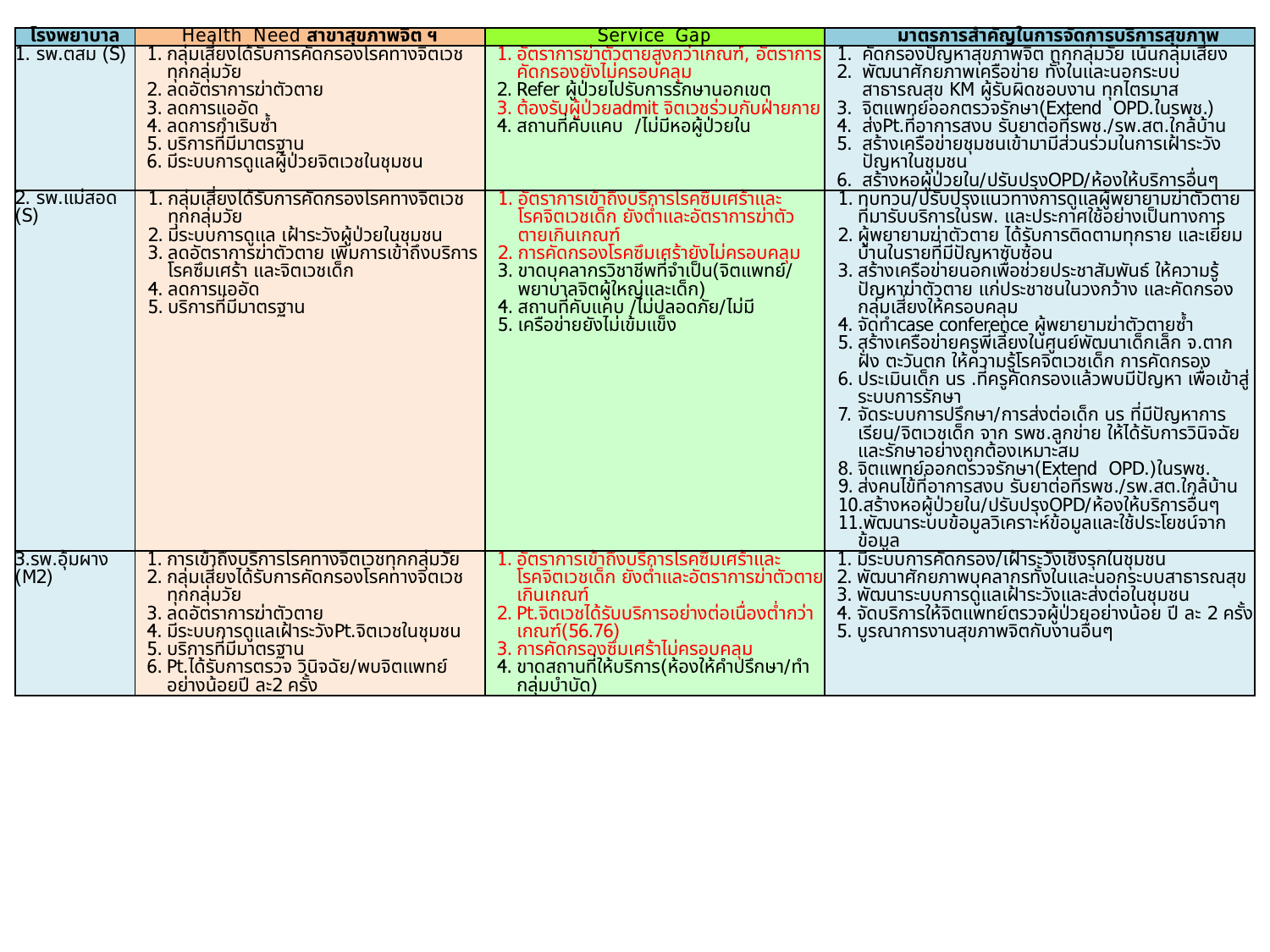

| โรงพยาบาล | Health Need สาขาสุขภาพจิต ฯ | Service Gap | มาตรการสำคัญในการจัดการบริการสุขภาพ |
| --- | --- | --- | --- |
| 1. รพ.ตสม (S) | กลุ่มเสี่ยงได้รับการคัดกรองโรคทางจิตเวชทุกกลุ่มวัย ลดอัตราการฆ่าตัวตาย ลดการแออัด ลดการกำเริบซ้ำ บริการที่มีมาตรฐาน มีระบบการดูแลผู้ป่วยจิตเวชในชุมชน | อัตราการฆ่าตัวตายสูงกว่าเกณฑ์, อัตราการคัดกรองยังไม่ครอบคลุม Refer ผู้ป่วยไปรับการรักษานอกเขต ต้องรับผู้ป่วยadmit จิตเวชร่วมกับฝ่ายกาย สถานที่คับแคบ /ไม่มีหอผู้ป่วยใน | คัดกรองปัญหาสุขภาพจิต ทุกกลุ่มวัย เน้นกลุ่มเสี่ยง พัฒนาศักยภาพเครือข่าย ทั้งในและนอกระบบสาธารณสุข KM ผู้รับผิดชอบงาน ทุกไตรมาส จิตแพทย์ออกตรวจรักษา(Extend OPD.ในรพช.) ส่งPt.ที่อาการสงบ รับยาต่อที่รพช./รพ.สต.ใกล้บ้าน สร้างเครือข่ายชุมชนเข้ามามีส่วนร่วมในการเฝ้าระวังปัญหาในชุมชน สร้างหอผู้ป่วยใน/ปรับปรุงOPD/ห้องให้บริการอื่นๆ |
| 2. รพ.แม่สอด (S) | กลุ่มเสี่ยงได้รับการคัดกรองโรคทางจิตเวชทุกกลุ่มวัย มีระบบการดูแล เฝ้าระวังผู้ป่วยในชุมชน ลดอัตราการฆ่าตัวตาย เพิ่มการเข้าถึงบริการ โรคซึมเศร้า และจิตเวชเด็ก ลดการแออัด บริการที่มีมาตรฐาน | อัตราการเข้าถึงบริการโรคซึมเศร้าและโรคจิตเวชเด็ก ยังต่ำและอัตราการฆ่าตัวตายเกินเกณฑ์ การคัดกรองโรคซึมเศร้ายังไม่ครอบคลุม ขาดบุคลากรวิชาชีพที่จำเป็น(จิตแพทย์/พยาบาลจิตผู้ใหญ่และเด็ก) สถานที่คับแคบ /ไม่ปลอดภัย/ไม่มี เครือข่ายยังไม่เข้มแข็ง | ทบทวน/ปรับปรุงแนวทางการดูแลผู้พยายามฆ่าตัวตายที่มารับบริการในรพ. และประกาศใช้อย่างเป็นทางการ ผู้พยายามฆ่าตัวตาย ได้รับการติดตามทุกราย และเยี่ยมบ้านในรายที่มีปัญหาซับซ้อน สร้างเครือข่ายนอกเพื่อช่วยประชาสัมพันธ์ ให้ความรู้ ปัญหาฆ่าตัวตาย แก่ประชาชนในวงกว้าง และคัดกรองกลุ่มเสี่ยงให้ครอบคลุม จัดทำcase conference ผู้พยายามฆ่าตัวตายซ้ำ สร้างเครือข่ายครูพี่เลี้ยงในศูนย์พัฒนาเด็กเล็ก จ.ตาก ฝั่ง ตะวันตก ให้ความรู้โรคจิตเวชเด็ก การคัดกรอง ประเมินเด็ก นร .ที่ครูคัดกรองแล้วพบมีปัญหา เพื่อเข้าสู่ระบบการรักษา จัดระบบการปรึกษา/การส่งต่อเด็ก นร ที่มีปัญหาการเรียน/จิตเวชเด็ก จาก รพช.ลูกข่าย ให้ได้รับการวินิจฉัย และรักษาอย่างถูกต้องเหมาะสม จิตแพทย์ออกตรวจรักษา(Extend OPD.)ในรพช. ส่งคนไข้ที่อาการสงบ รับยาต่อที่รพช./รพ.สต.ใกล้บ้าน สร้างหอผู้ป่วยใน/ปรับปรุงOPD/ห้องให้บริการอื่นๆ พัฒนาระบบข้อมูลวิเคราะห์ข้อมูลและใช้ประโยชน์จากข้อมูล |
| 3.รพ.อุ้มผาง (M2) | การเข้าถึงบริการโรคทางจิตเวชทุกกลุ่มวัย กลุ่มเสี่ยงได้รับการคัดกรองโรคทางจิตเวช ทุกกลุ่มวัย ลดอัตราการฆ่าตัวตาย มีระบบการดูแลเฝ้าระวังPt.จิตเวชในชุมชน บริการที่มีมาตรฐาน Pt.ได้รับการตรวจ วินิจฉัย/พบจิตแพทย์ อย่างน้อยปี ละ2 ครั้ง | อัตราการเข้าถึงบริการโรคซึมเศร้าและโรคจิตเวชเด็ก ยังต่ำและอัตราการฆ่าตัวตายเกินเกณฑ์ Pt.จิตเวชได้รับบริการอย่างต่อเนื่องต่ำกว่าเกณฑ์(56.76) การคัดกรองซึมเศร้าไม่ครอบคลุม ขาดสถานที่ให้บริการ(ห้องให้คำปรึกษา/ทำกลุ่มบำบัด) | มีระบบการคัดกรอง/เฝ้าระวังเชิงรุกในชุมชน พัฒนาศักยภาพบุคลากรทั้งในและนอกระบบสาธารณสุข พัฒนาระบบการดูแลเฝ้าระวังและส่งต่อในชุมชน จัดบริการให้จิตแพทย์ตรวจผู้ป่วยอย่างน้อย ปี ละ 2 ครั้ง บูรณาการงานสุขภาพจิตกับงานอื่นๆ |